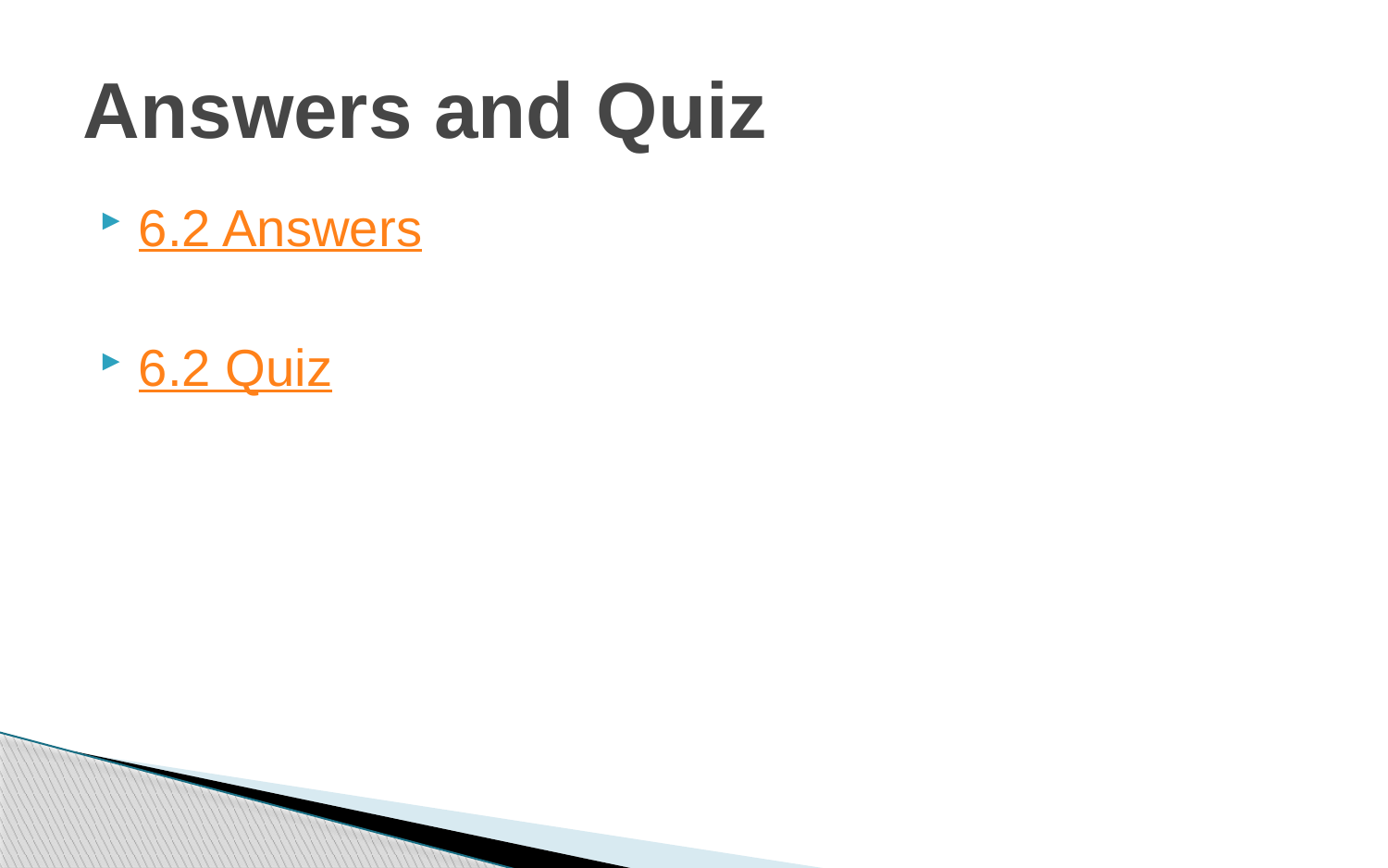

# Answers and Quiz
6.2 Answers

6.2 Quiz